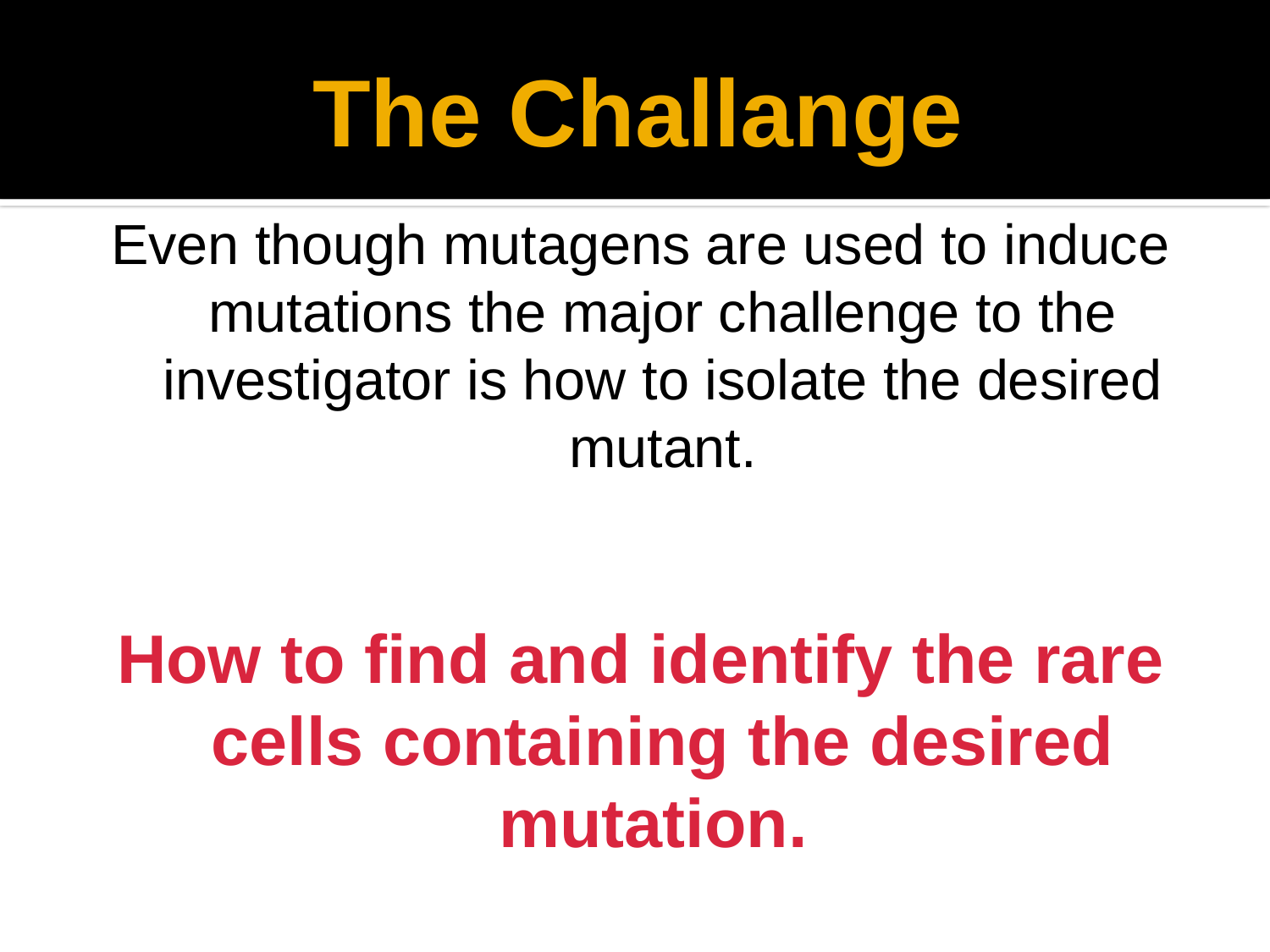

# The Challange
Even though mutagens are used to induce mutations the major challenge to the investigator is how to isolate the desired mutant.

How to find and identify the rare cells containing the desired mutation.